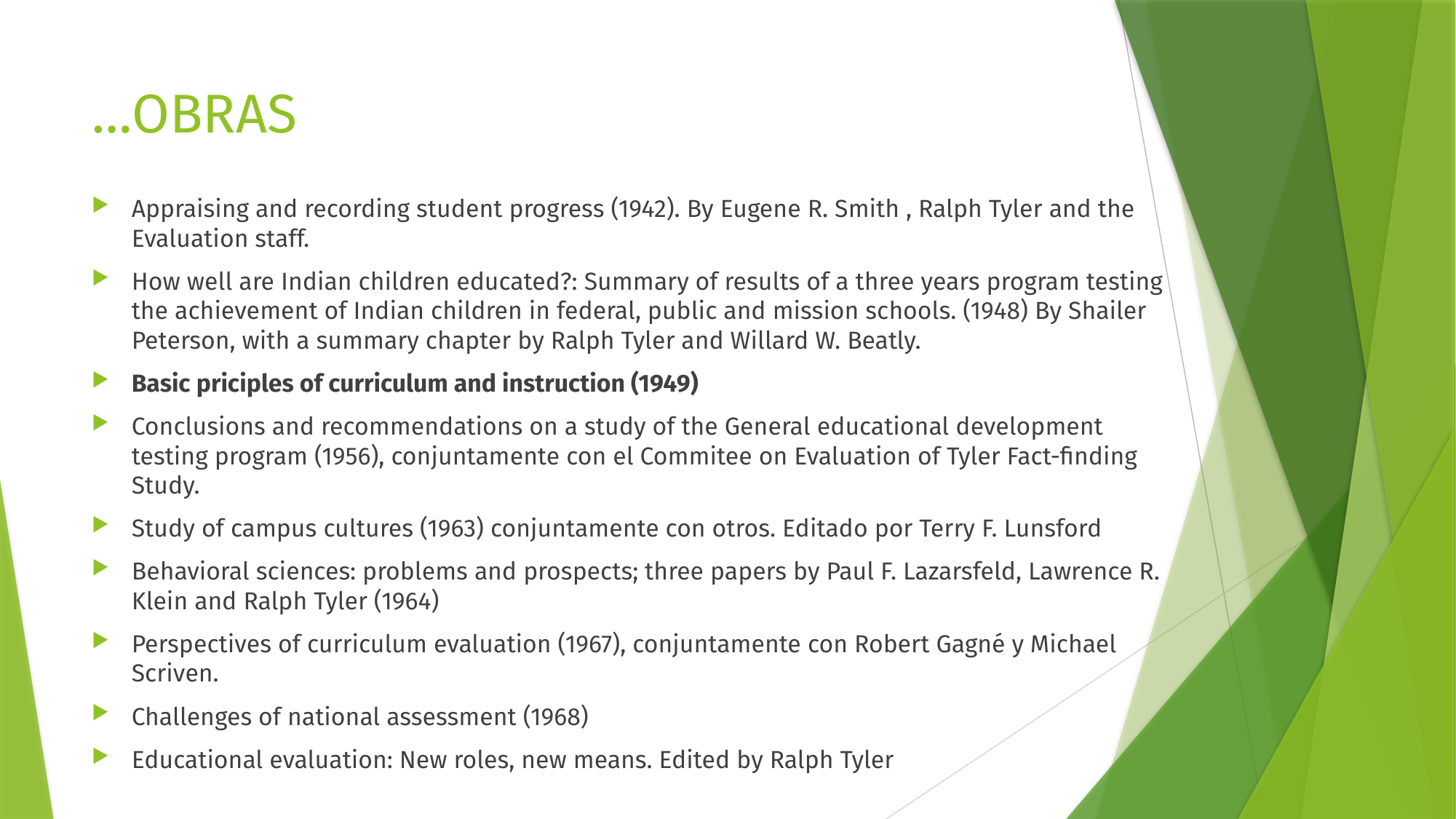

# …OBRAS
Appraising and recording student progress (1942). By Eugene R. Smith , Ralph Tyler and the Evaluation staff.
How well are Indian children educated?: Summary of results of a three years program testing the achievement of Indian children in federal, public and mission schools. (1948) By Shailer Peterson, with a summary chapter by Ralph Tyler and Willard W. Beatly.
Basic priciples of curriculum and instruction (1949)
Conclusions and recommendations on a study of the General educational development testing program (1956), conjuntamente con el Commitee on Evaluation of Tyler Fact-finding Study.
Study of campus cultures (1963) conjuntamente con otros. Editado por Terry F. Lunsford
Behavioral sciences: problems and prospects; three papers by Paul F. Lazarsfeld, Lawrence R. Klein and Ralph Tyler (1964)
Perspectives of curriculum evaluation (1967), conjuntamente con Robert Gagné y Michael Scriven.
Challenges of national assessment (1968)
Educational evaluation: New roles, new means. Edited by Ralph Tyler